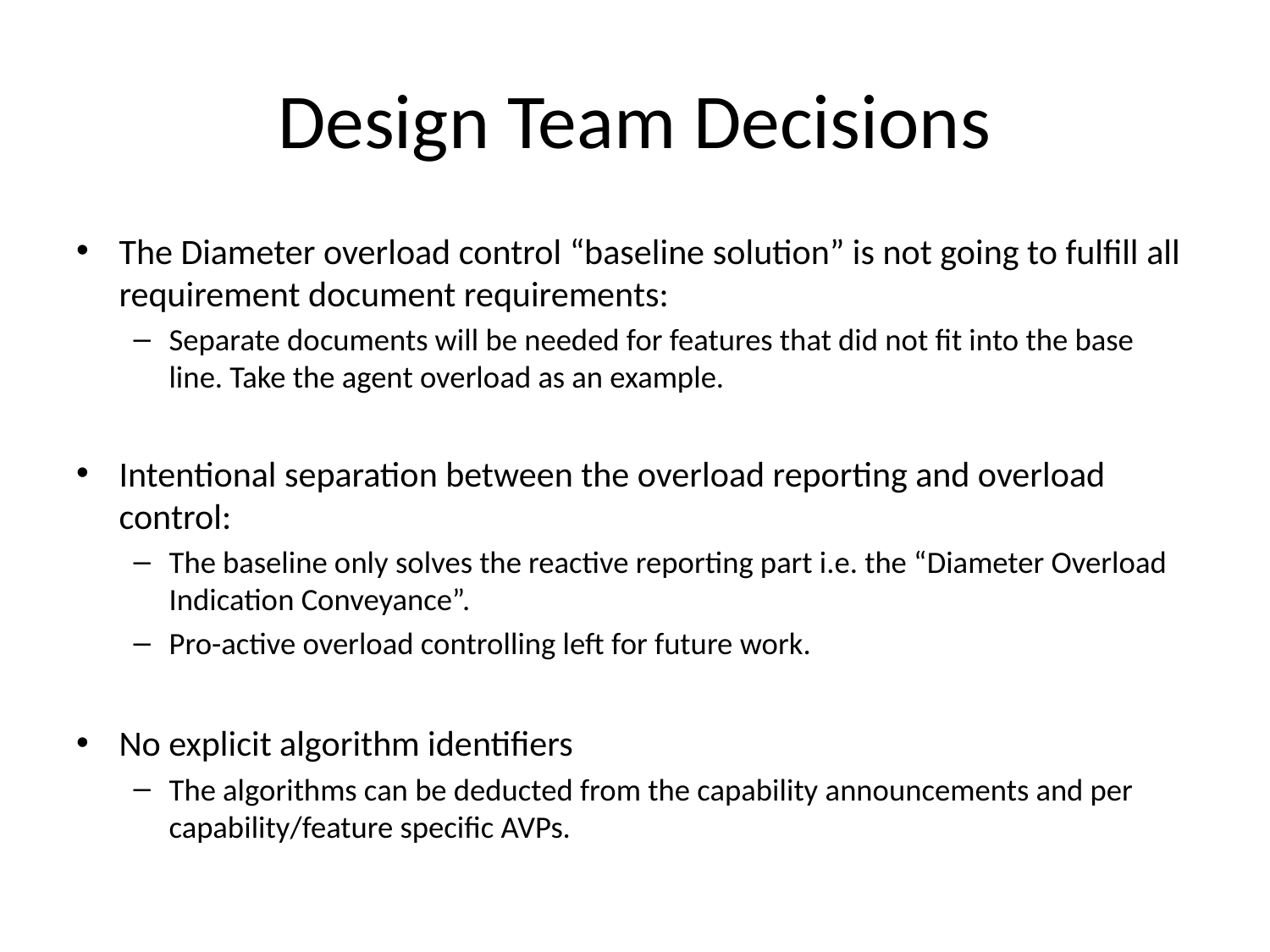

# Design Team Decisions
The Diameter overload control “baseline solution” is not going to fulfill all requirement document requirements:
Separate documents will be needed for features that did not fit into the base line. Take the agent overload as an example.

Intentional separation between the overload reporting and overload control:
The baseline only solves the reactive reporting part i.e. the “Diameter Overload Indication Conveyance”.
Pro-active overload controlling left for future work.

No explicit algorithm identifiers
The algorithms can be deducted from the capability announcements and per capability/feature specific AVPs.